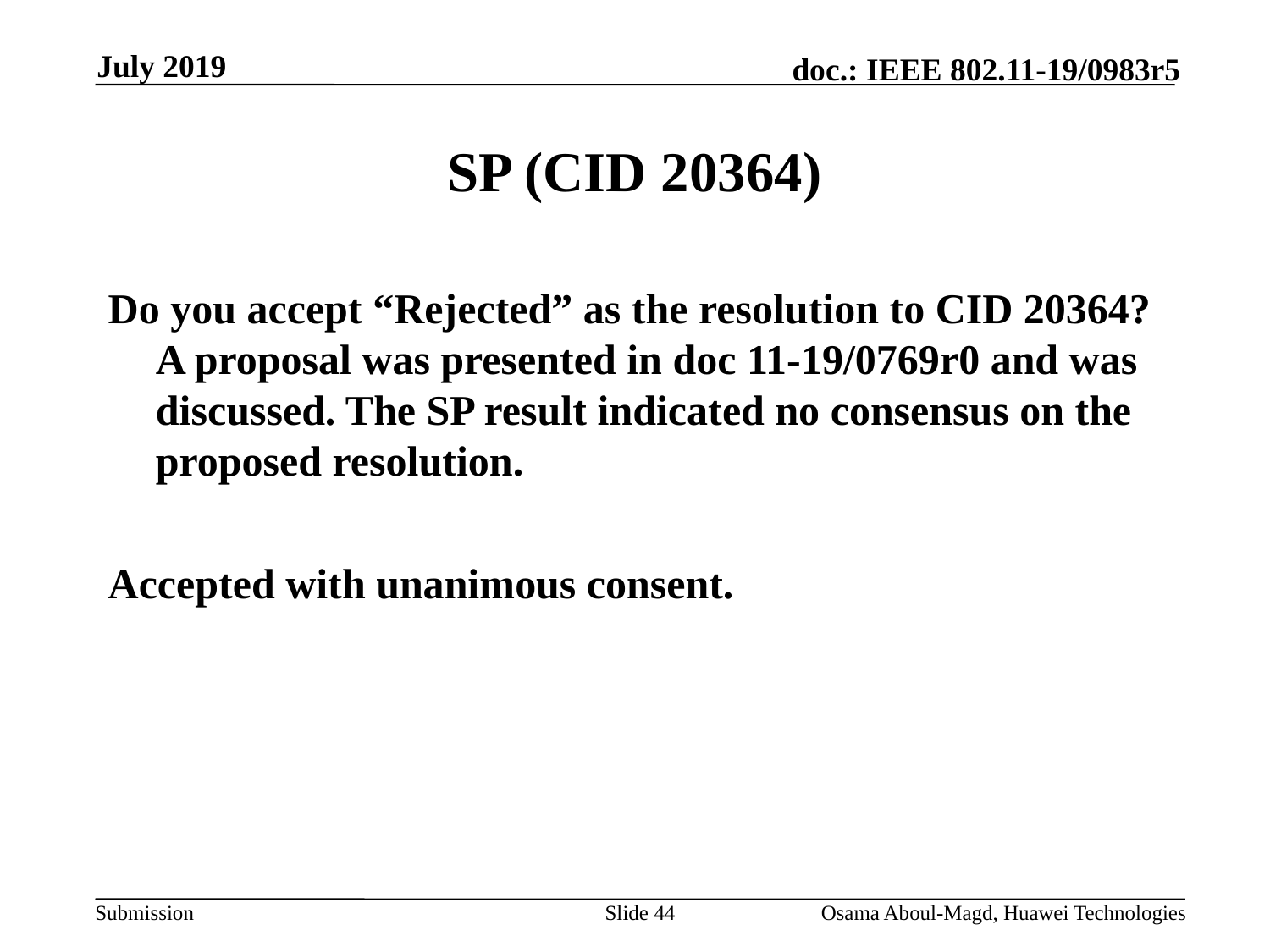

July 2019
# SP (CID 20364)
Do you accept “Rejected” as the resolution to CID 20364? A proposal was presented in doc 11-19/0769r0 and was discussed. The SP result indicated no consensus on the proposed resolution.

Accepted with unanimous consent.
Slide 44
Osama Aboul-Magd, Huawei Technologies